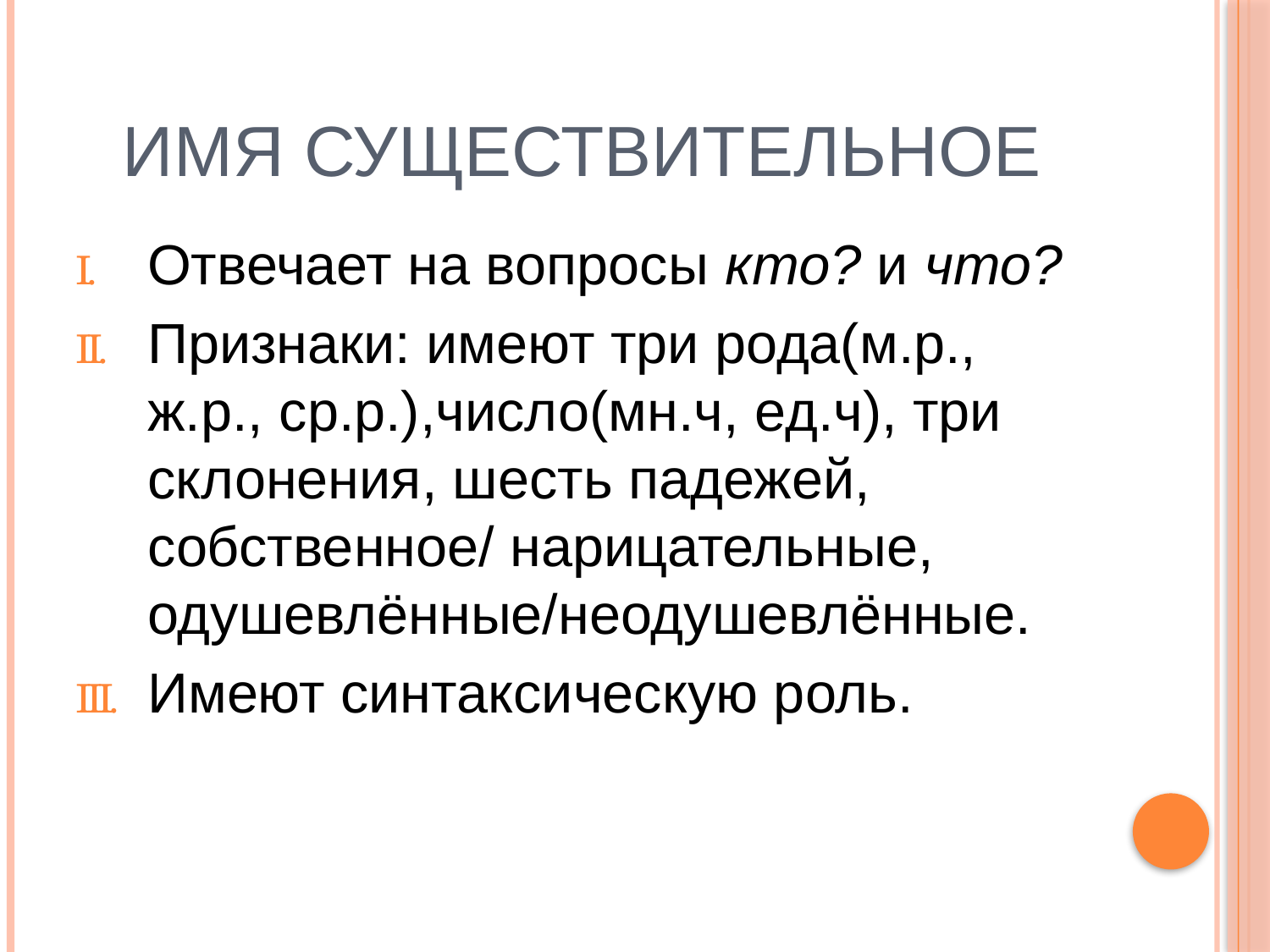

# Имя существительное
Отвечает на вопросы кто? и что?
Признаки: имеют три рода(м.р., ж.р., ср.р.),число(мн.ч, ед.ч), три склонения, шесть падежей, собственное/ нарицательные, одушевлённые/неодушевлённые.
Имеют синтаксическую роль.